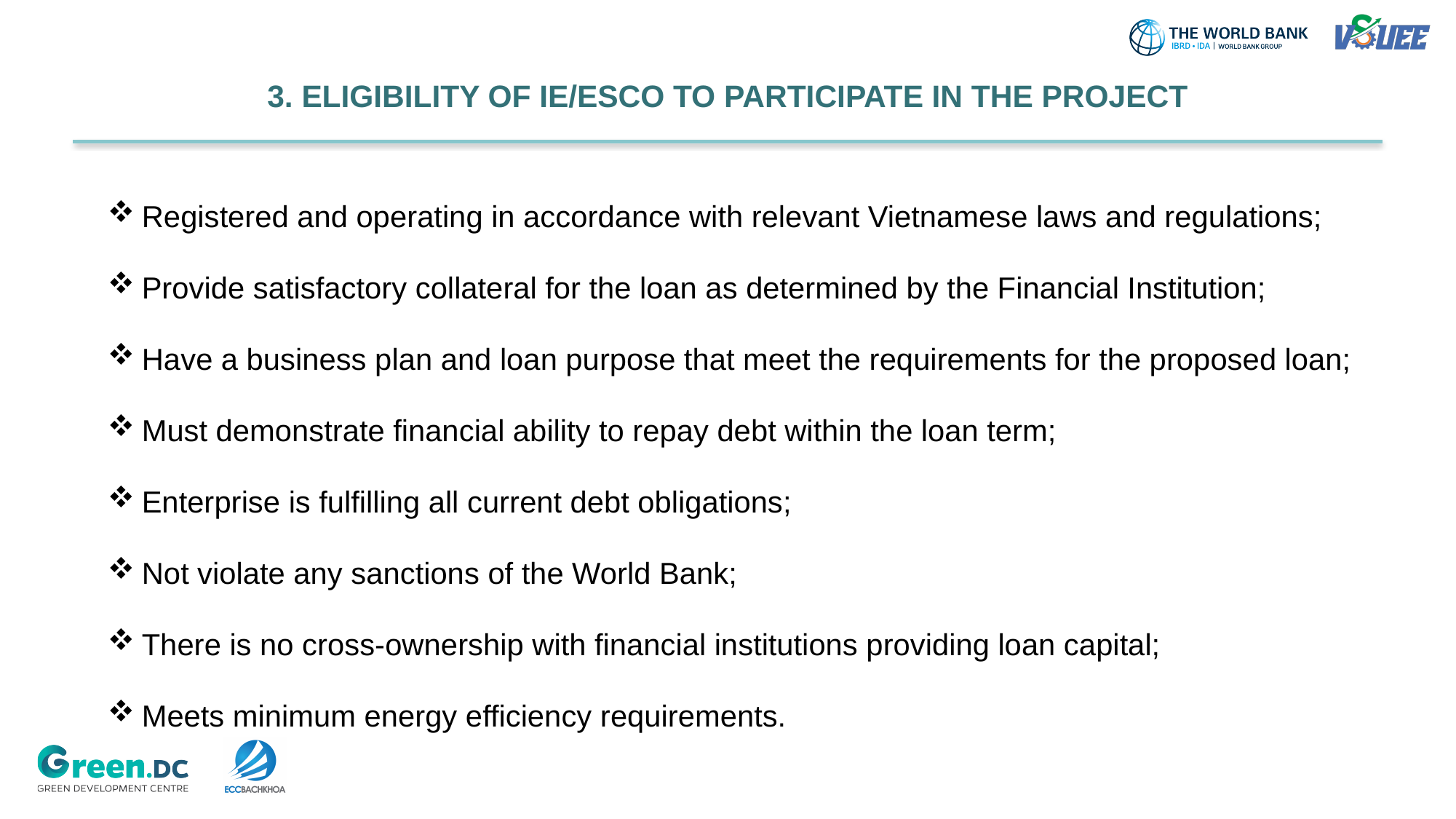

# 3. ELIGIBILITY OF IE/ESCO TO PARTICIPATE IN THE PROJECT
Registered and operating in accordance with relevant Vietnamese laws and regulations;
Provide satisfactory collateral for the loan as determined by the Financial Institution;
Have a business plan and loan purpose that meet the requirements for the proposed loan;
Must demonstrate financial ability to repay debt within the loan term;
Enterprise is fulfilling all current debt obligations;
Not violate any sanctions of the World Bank;
There is no cross-ownership with financial institutions providing loan capital;
Meets minimum energy efficiency requirements.